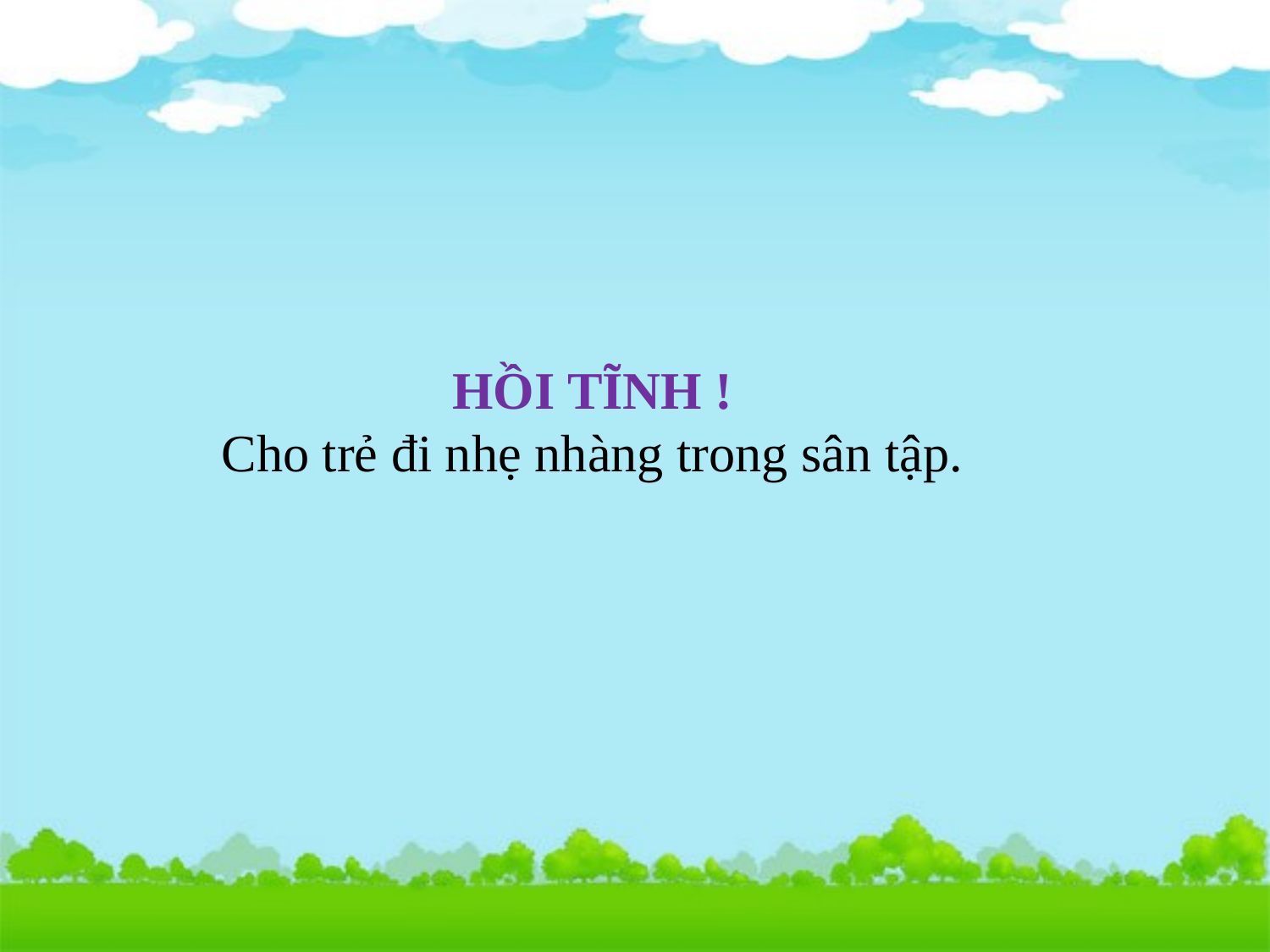

# HỒI TĨNH ! Cho trẻ đi nhẹ nhàng trong sân tập.